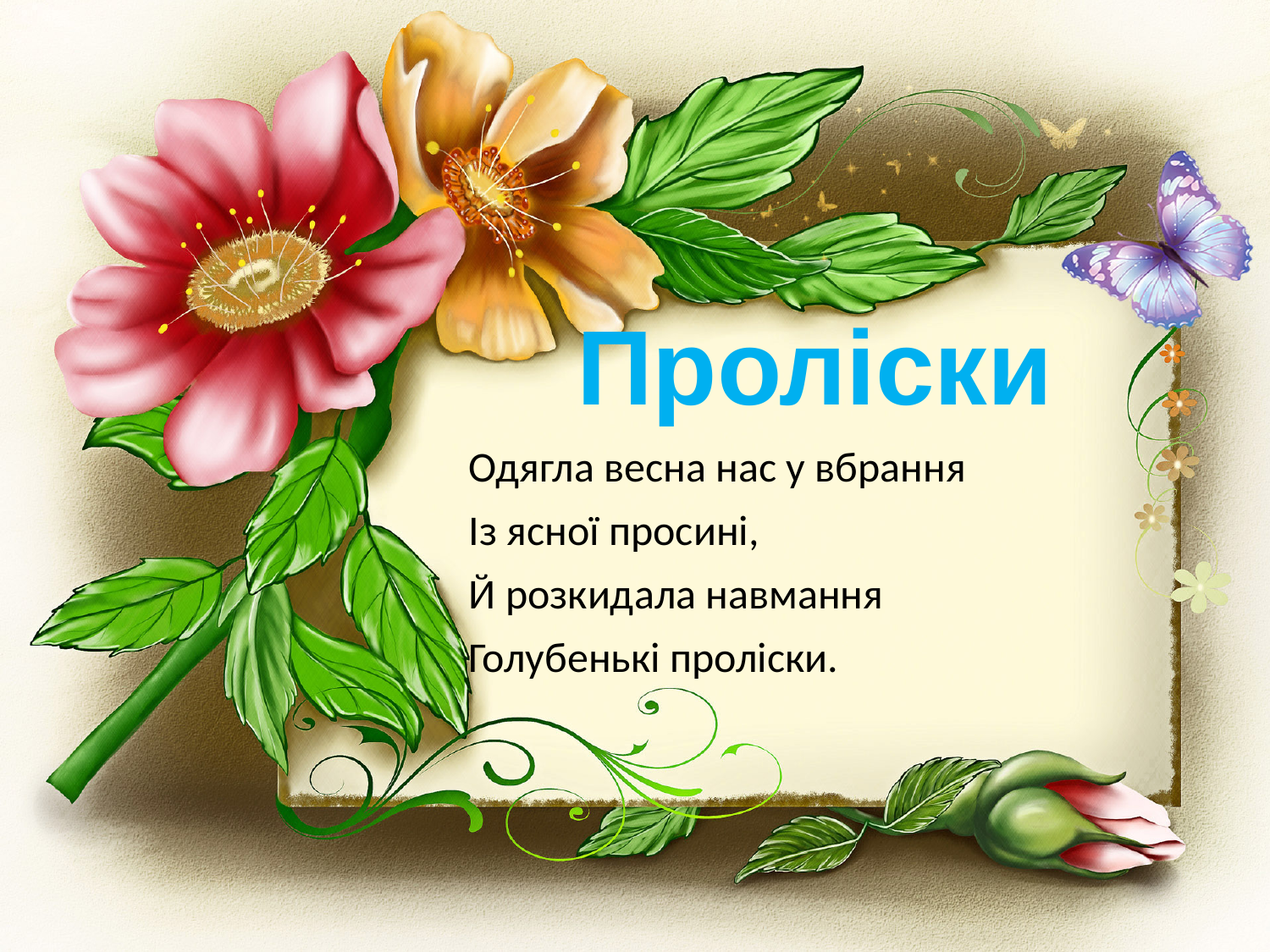

Проліски
Одягла весна нас у вбрання
Із ясної просині,
Й розкидала навмання
Голубенькі проліски.